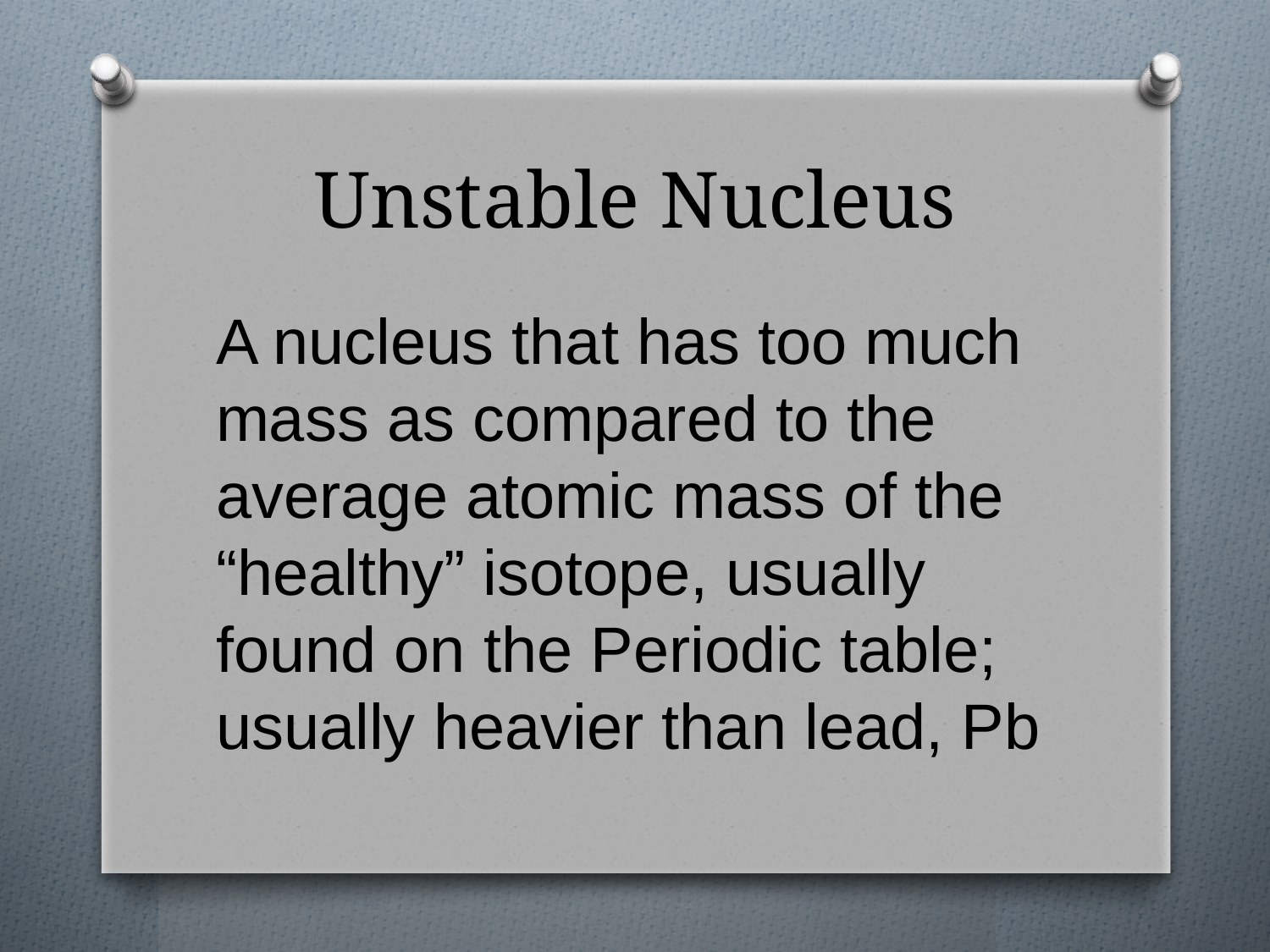

# Unstable Nucleus
A nucleus that has too much mass as compared to the average atomic mass of the “healthy” isotope, usually found on the Periodic table; usually heavier than lead, Pb